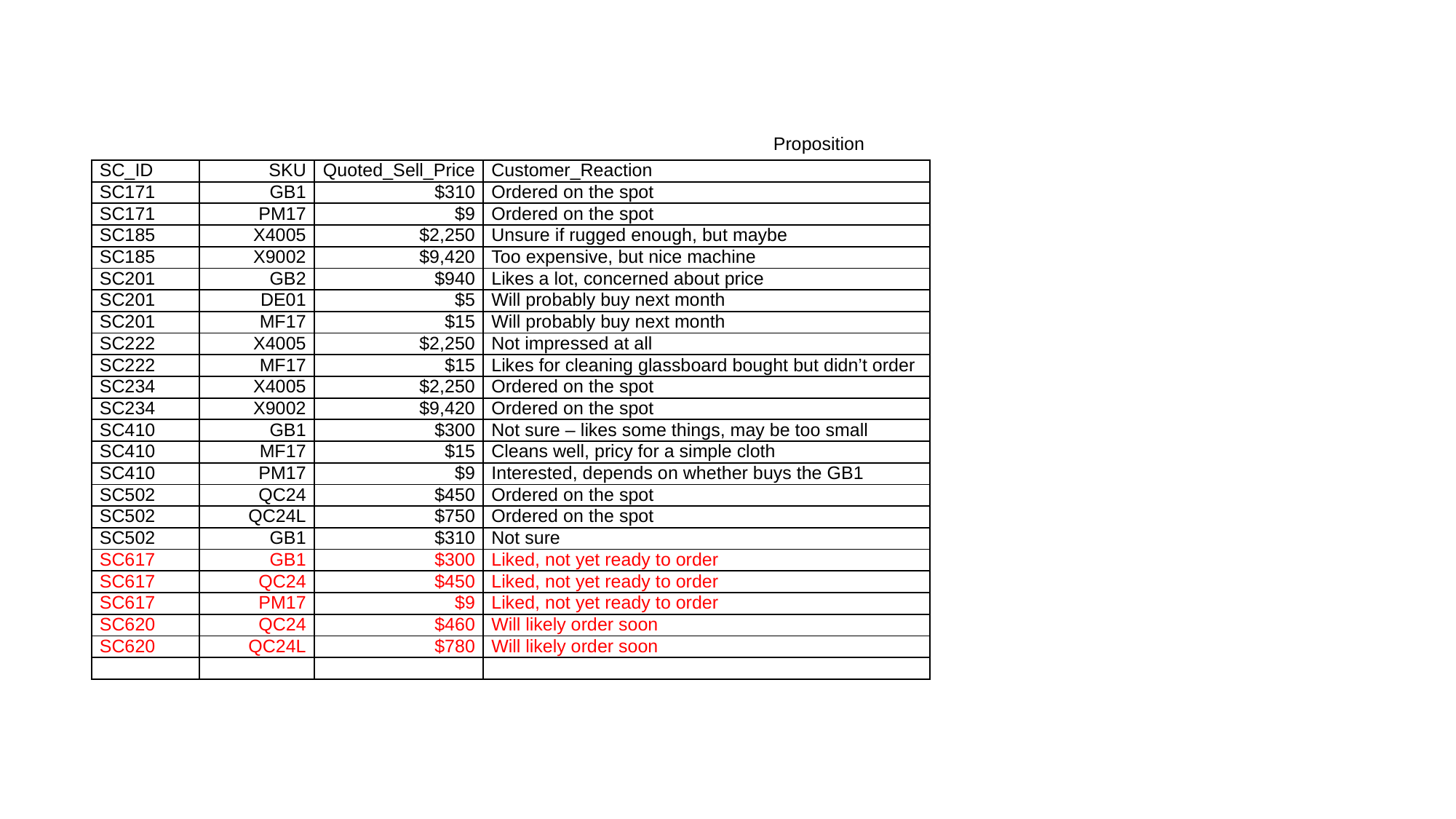

Proposition
| SC\_ID | SKU | Quoted\_Sell\_Price | Customer\_Reaction |
| --- | --- | --- | --- |
| SC171 | GB1 | $310 | Ordered on the spot |
| SC171 | PM17 | $9 | Ordered on the spot |
| SC185 | X4005 | $2,250 | Unsure if rugged enough, but maybe |
| SC185 | X9002 | $9,420 | Too expensive, but nice machine |
| SC201 | GB2 | $940 | Likes a lot, concerned about price |
| SC201 | DE01 | $5 | Will probably buy next month |
| SC201 | MF17 | $15 | Will probably buy next month |
| SC222 | X4005 | $2,250 | Not impressed at all |
| SC222 | MF17 | $15 | Likes for cleaning glassboard bought but didn’t order |
| SC234 | X4005 | $2,250 | Ordered on the spot |
| SC234 | X9002 | $9,420 | Ordered on the spot |
| SC410 | GB1 | $300 | Not sure – likes some things, may be too small |
| SC410 | MF17 | $15 | Cleans well, pricy for a simple cloth |
| SC410 | PM17 | $9 | Interested, depends on whether buys the GB1 |
| SC502 | QC24 | $450 | Ordered on the spot |
| SC502 | QC24L | $750 | Ordered on the spot |
| SC502 | GB1 | $310 | Not sure |
| SC617 | GB1 | $300 | Liked, not yet ready to order |
| SC617 | QC24 | $450 | Liked, not yet ready to order |
| SC617 | PM17 | $9 | Liked, not yet ready to order |
| SC620 | QC24 | $460 | Will likely order soon |
| SC620 | QC24L | $780 | Will likely order soon |
|  |  |  |  |